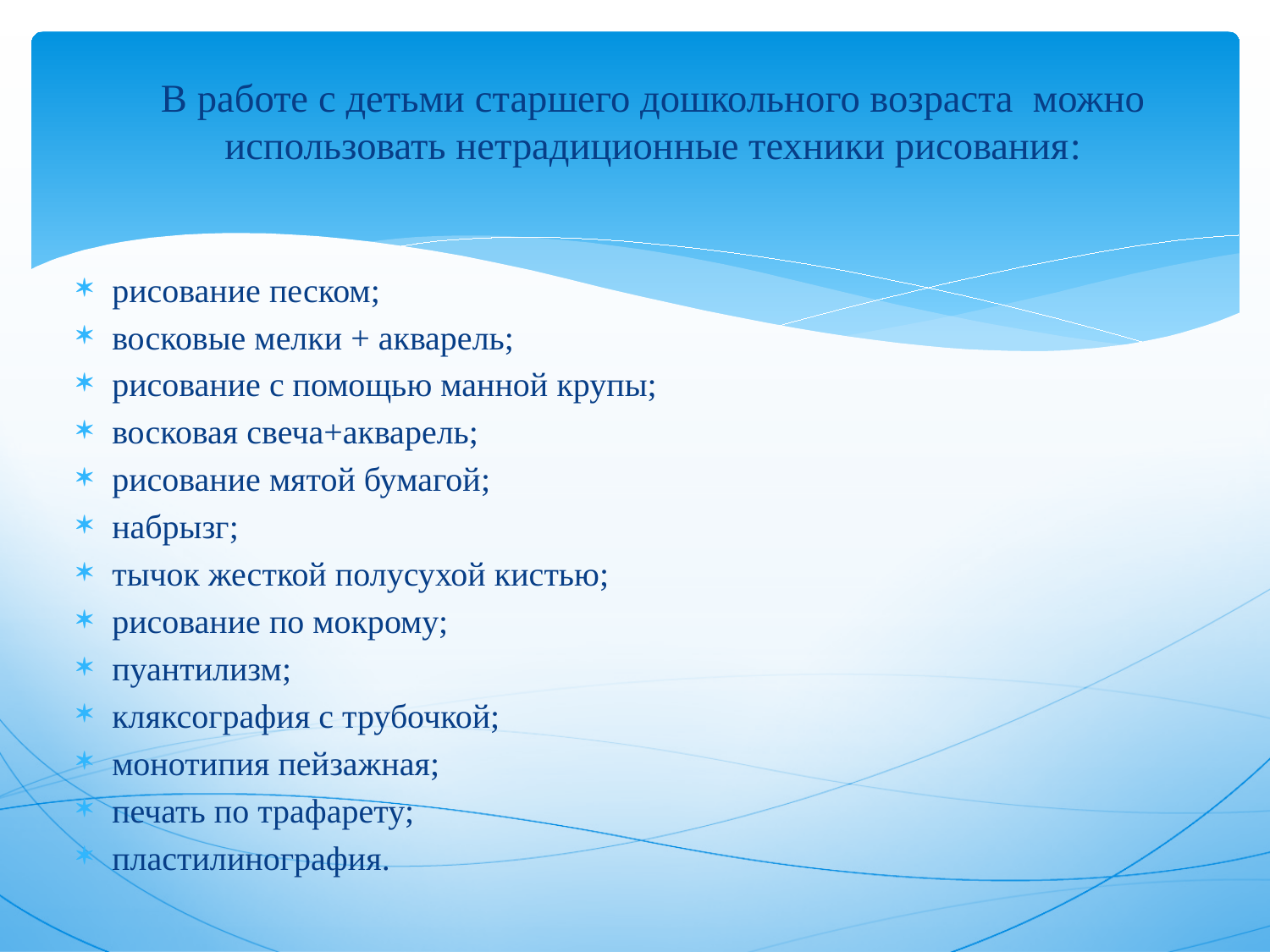

В работе с детьми старшего дошкольного возраста  можно использовать нетрадиционные техники рисования:

рисование песком;
восковые мелки + акварель;
рисование с помощью манной крупы;
восковая свеча+акварель;
рисование мятой бумагой;
набрызг;
тычок жесткой полусухой кистью;
рисование по мокрому;
пуантилизм;
кляксография с трубочкой;
монотипия пейзажная;
печать по трафарету;
пластилинография.